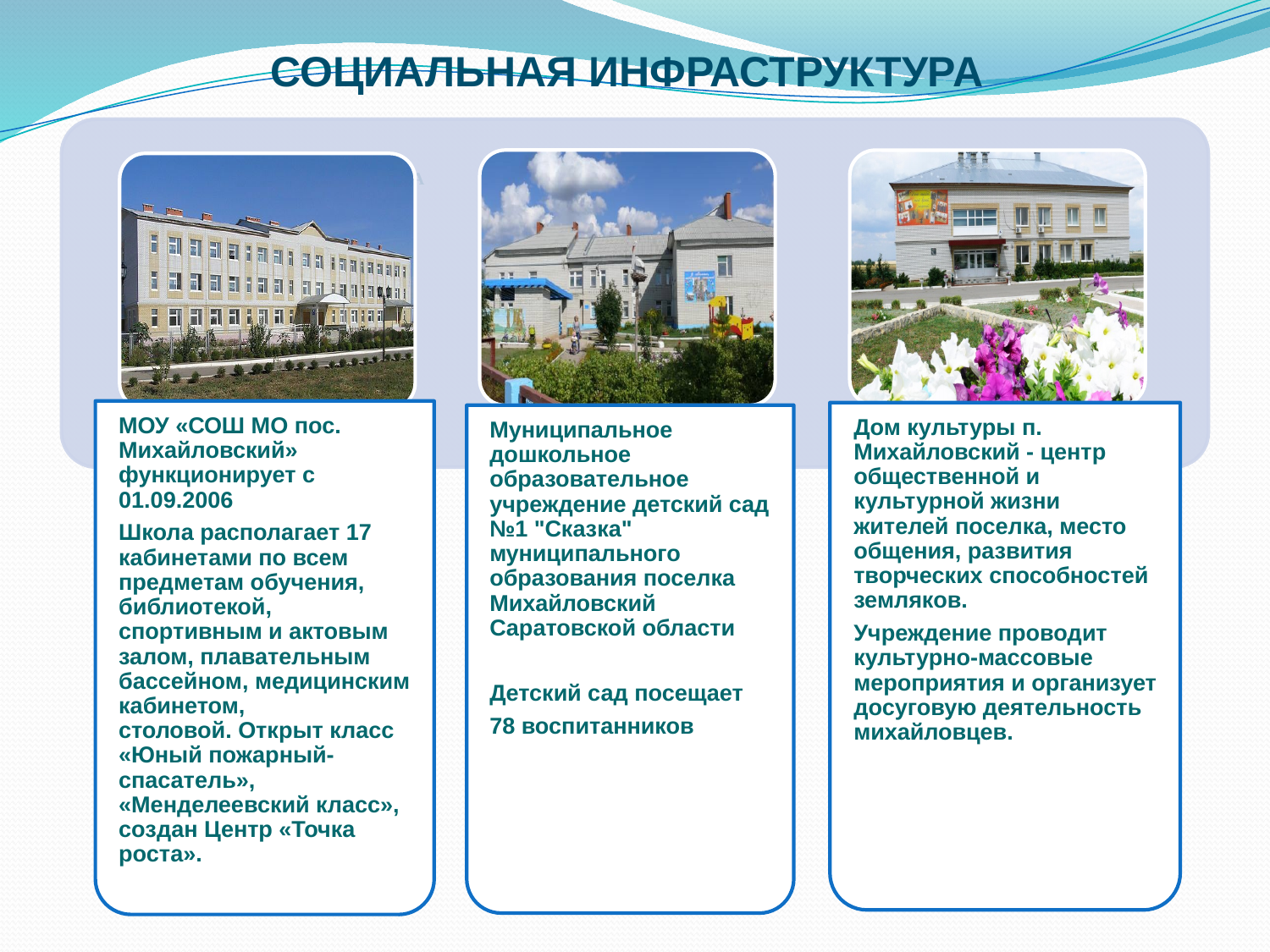

# СОЦИАЛЬНАЯ ИНФРАСТРУКТУРА
СОЦИАЛЬНАЯ ИНФРАСТРУКТУРА
МОУ «СОШ МО пос. Михайловский» функционирует с 01.09.2006
Школа располагает 17 кабинетами по всем предметам обучения, библиотекой, спортивным и актовым залом, плавательным бассейном, медицинским кабинетом, столовой. Открыт класс «Юный пожарный-спасатель», «Менделеевский класс», создан Центр «Точка роста».
Муниципальное дошкольное образовательное учреждение детский сад №1 "Сказка" муниципального образования поселка Михайловский Саратовской области

Детский сад посещает
78 воспитанников
Дом культуры п. Михайловский - центр общественной и культурной жизни жителей поселка, место общения, развития творческих способностей земляков.
Учреждение проводит культурно-массовые мероприятия и организует досуговую деятельность михайловцев.